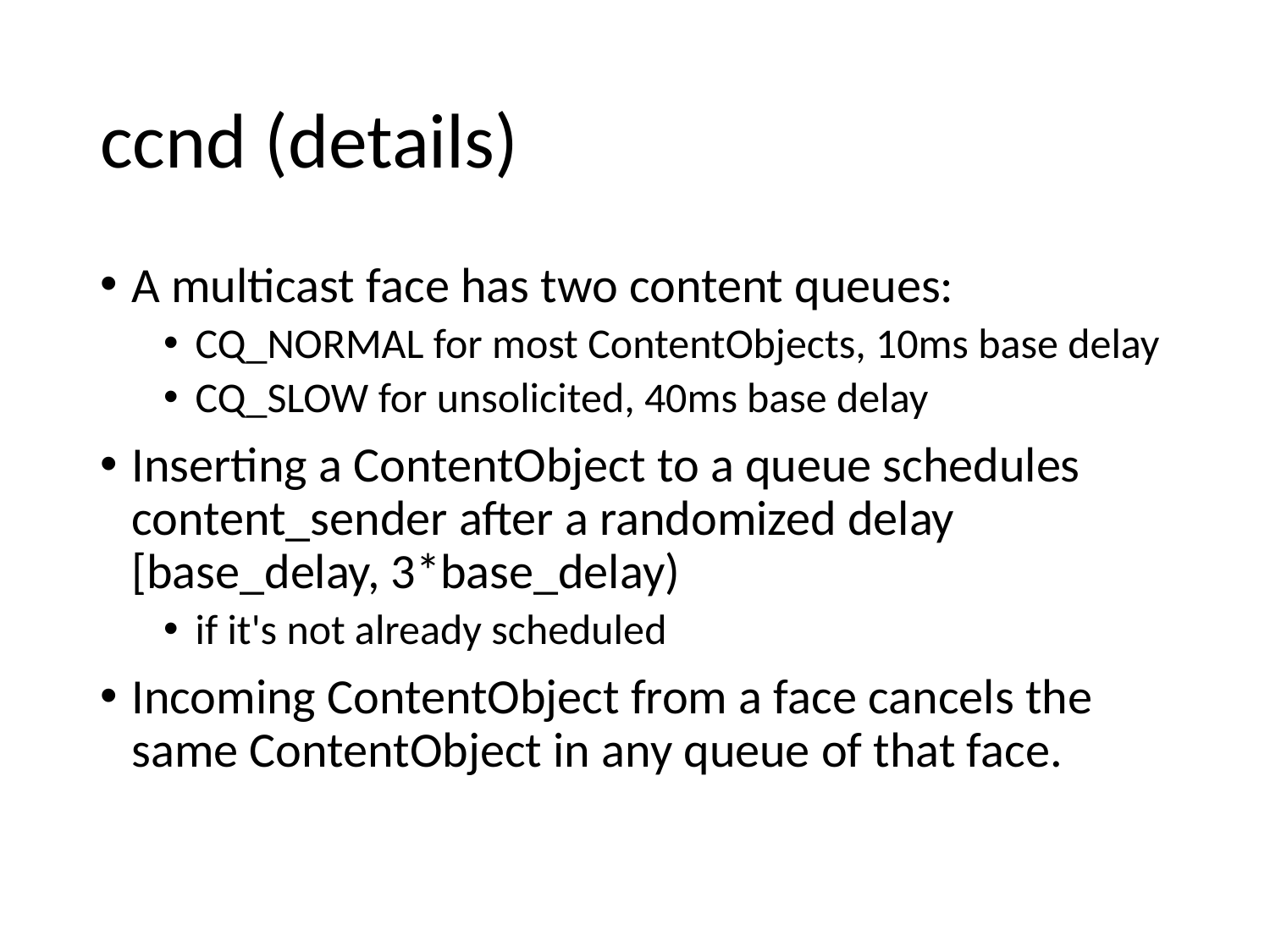

# ccnd (details)
A multicast face has two content queues:
CQ_NORMAL for most ContentObjects, 10ms base delay
CQ_SLOW for unsolicited, 40ms base delay
Inserting a ContentObject to a queue schedules content_sender after a randomized delay [base_delay, 3*base_delay)
if it's not already scheduled
Incoming ContentObject from a face cancels the same ContentObject in any queue of that face.